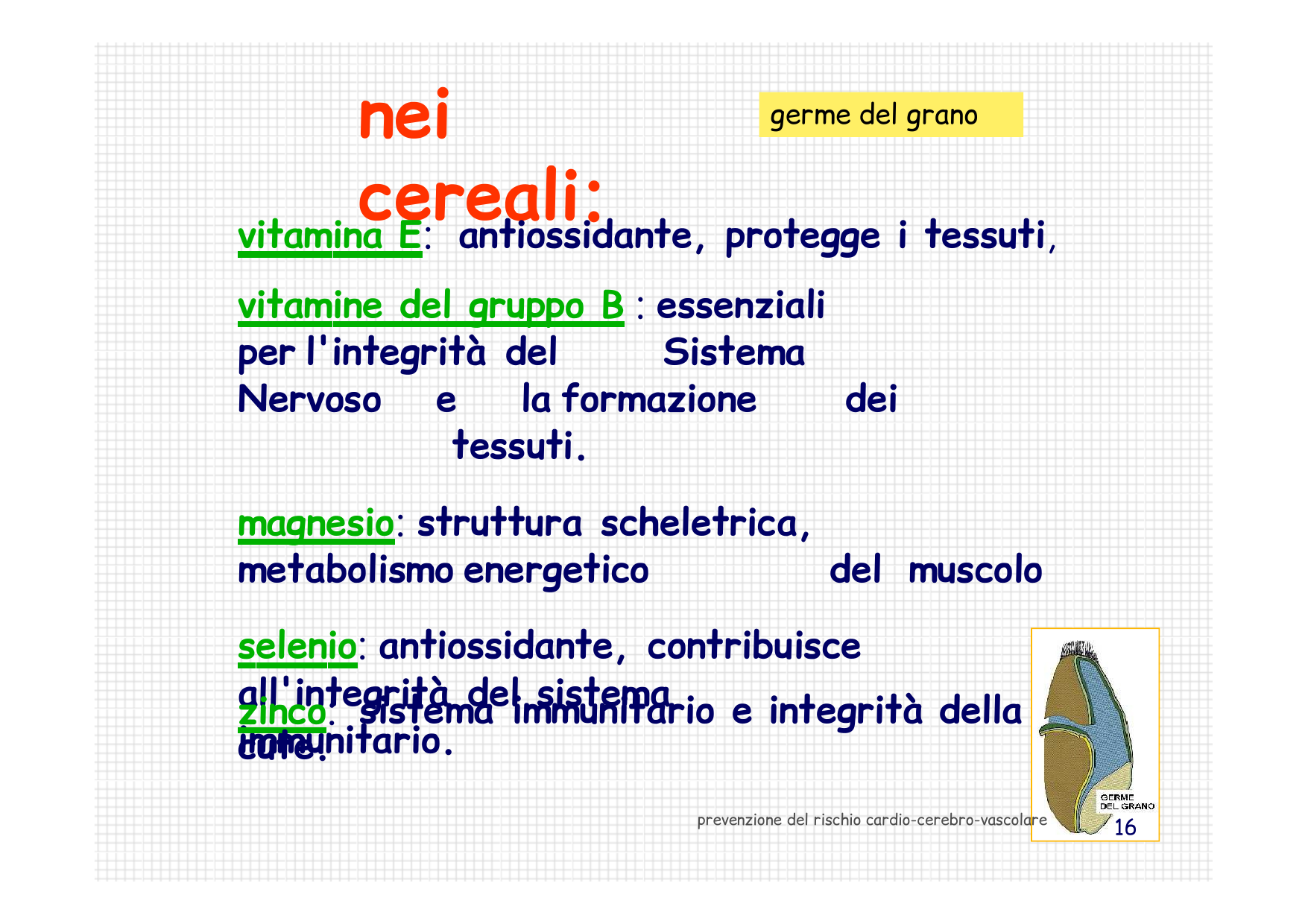

nei	cereali:

germe del grano
vitamina E:	antiossidante,	protegge	i	tessuti,
vitamine del gruppo B : essenziali	per l'integrità	del	Sistema	Nervoso	e		la formazione		dei		tessuti.
magnesio: struttura	scheletrica,	metabolismo energetico	del	muscolo
selenio: antiossidante,	contribuisce all'integrità	del	sistema	immunitario.

sistema	immunitario	e	integrità	della
zinco: cute.
prevenzione del rischio cardio-cerebro-vascolare
16